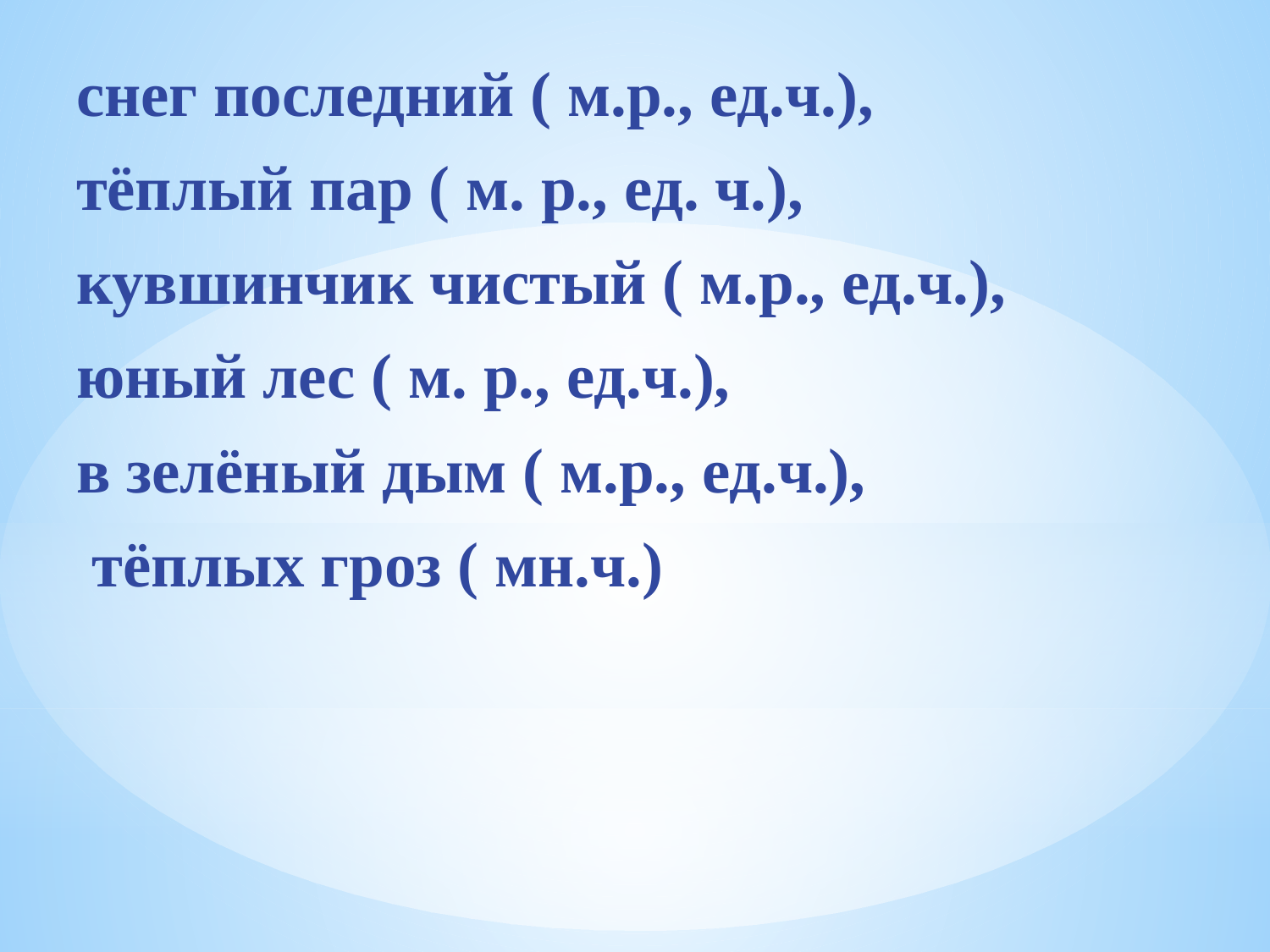

снег последний ( м.р., ед.ч.),
тёплый пар ( м. р., ед. ч.),
кувшинчик чистый ( м.р., ед.ч.),
юный лес ( м. р., ед.ч.),
в зелёный дым ( м.р., ед.ч.),
 тёплых гроз ( мн.ч.)